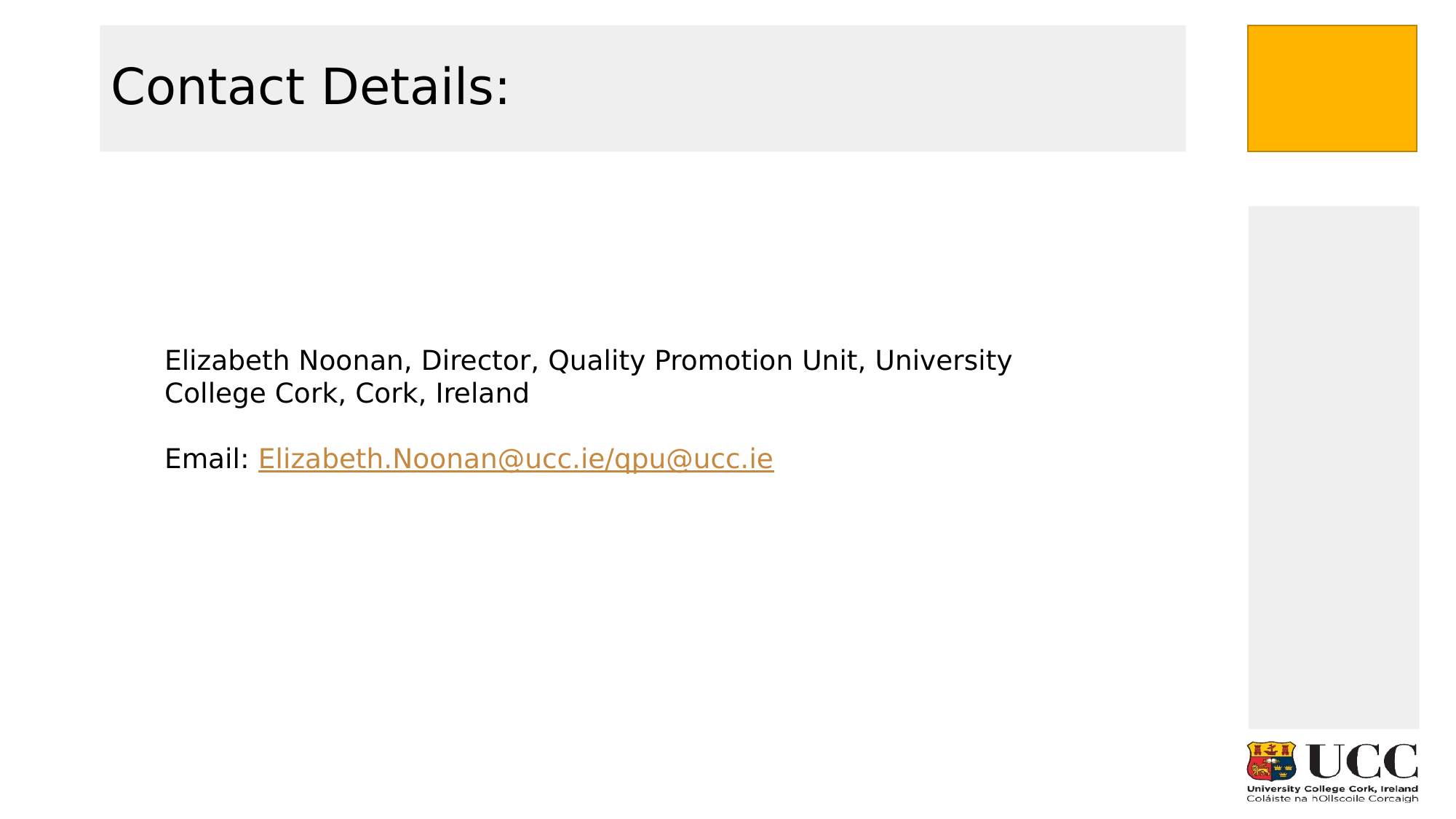

# Contact Details:

Elizabeth Noonan, Director, Quality Promotion Unit, University College Cork, Cork, Ireland

Email: Elizabeth.Noonan@ucc.ie/qpu@ucc.ie